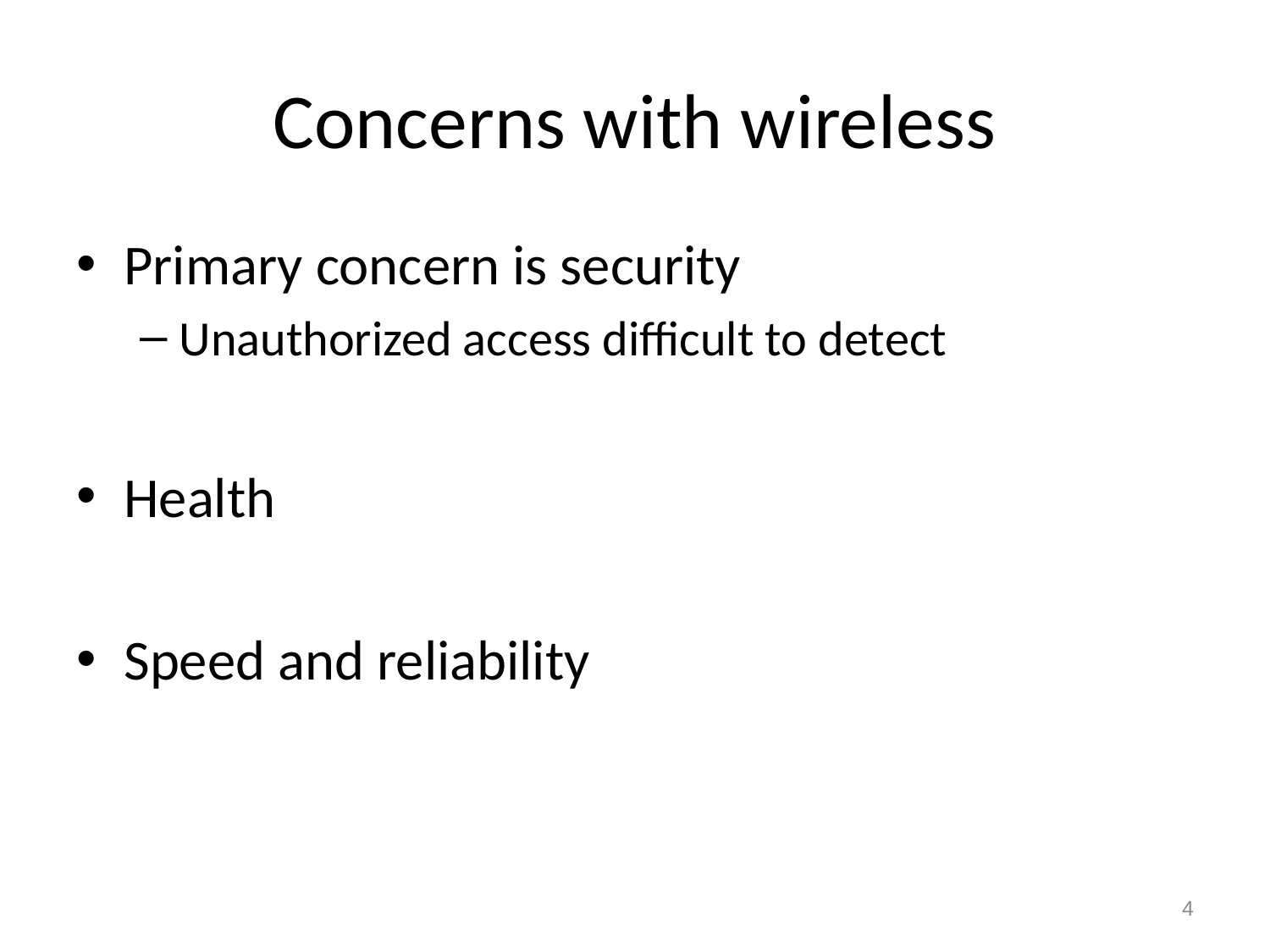

# Concerns with wireless
Primary concern is security
Unauthorized access difficult to detect

Health

Speed and reliability

4